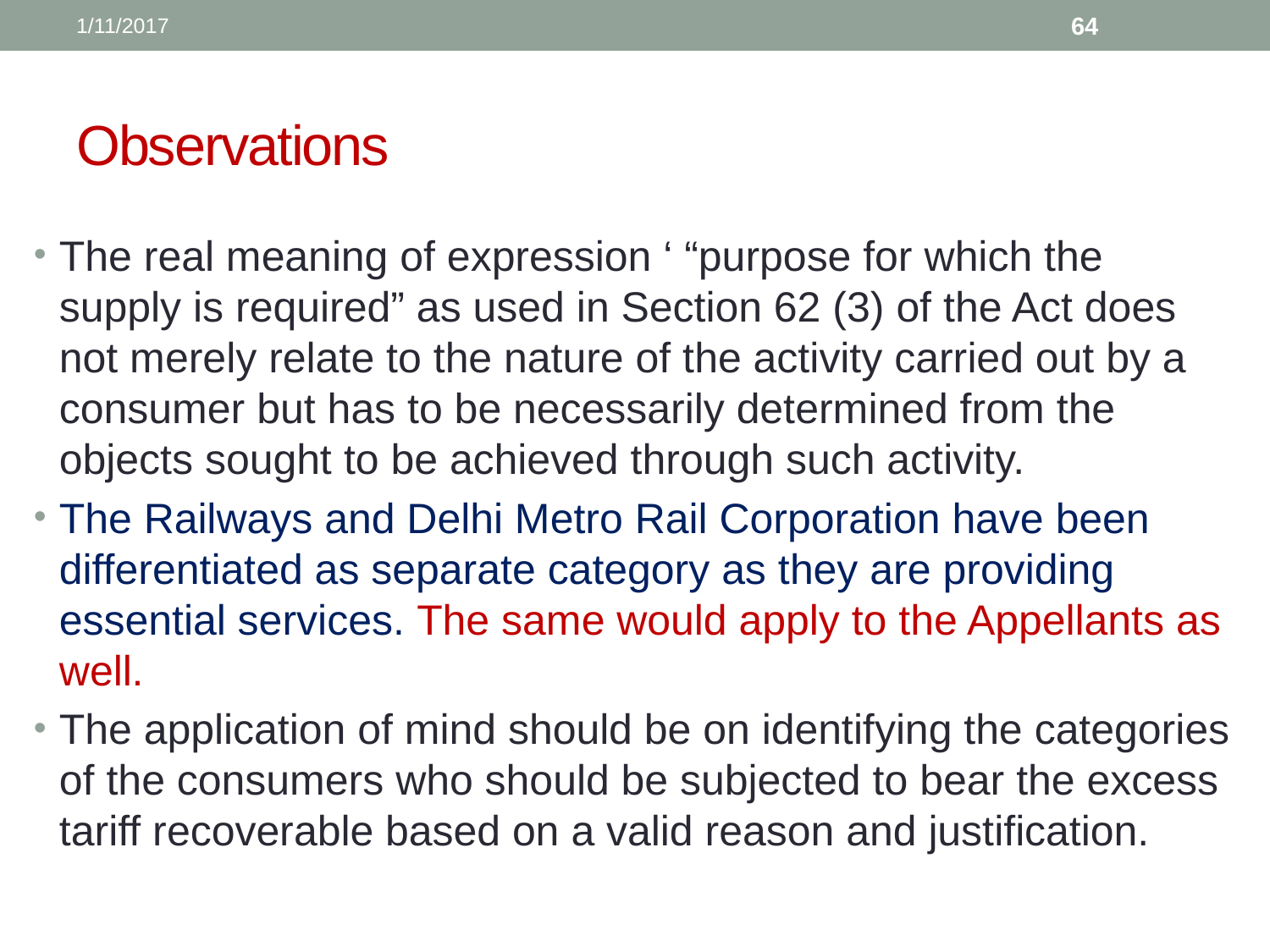

1/11/2017
64
# Observations
The real meaning of expression ‘ “purpose for which the supply is required” as used in Section 62 (3) of the Act does not merely relate to the nature of the activity carried out by a consumer but has to be necessarily determined from the objects sought to be achieved through such activity.
The Railways and Delhi Metro Rail Corporation have been differentiated as separate category as they are providing essential services. The same would apply to the Appellants as well.
The application of mind should be on identifying the categories of the consumers who should be subjected to bear the excess tariff recoverable based on a valid reason and justification.